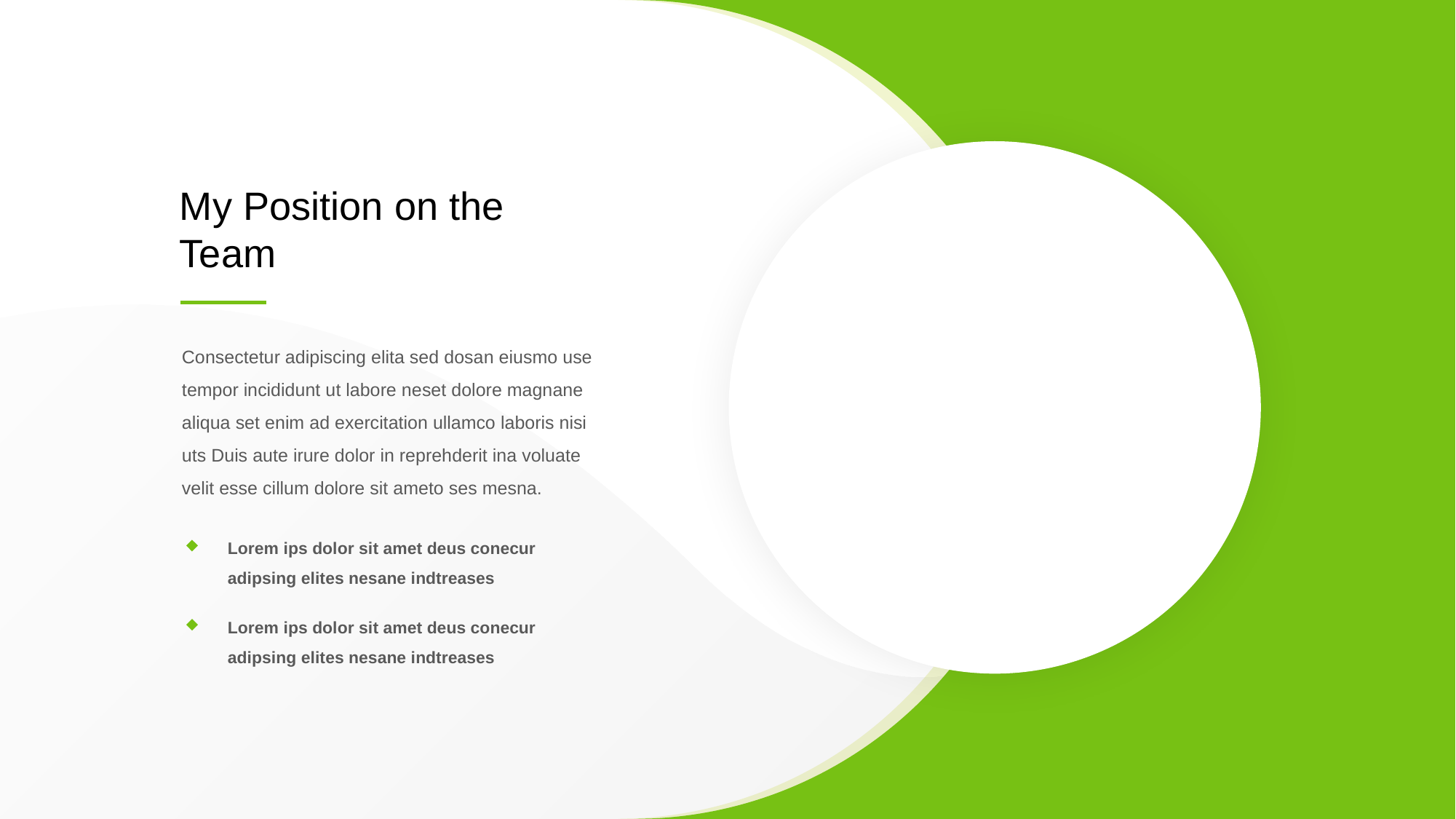

My Position on the Team
Consectetur adipiscing elita sed dosan eiusmo use tempor incididunt ut labore neset dolore magnane aliqua set enim ad exercitation ullamco laboris nisi uts Duis aute irure dolor in reprehderit ina voluate velit esse cillum dolore sit ameto ses mesna.
Lorem ips dolor sit amet deus conecur adipsing elites nesane indtreases

Lorem ips dolor sit amet deus conecur adipsing elites nesane indtreases